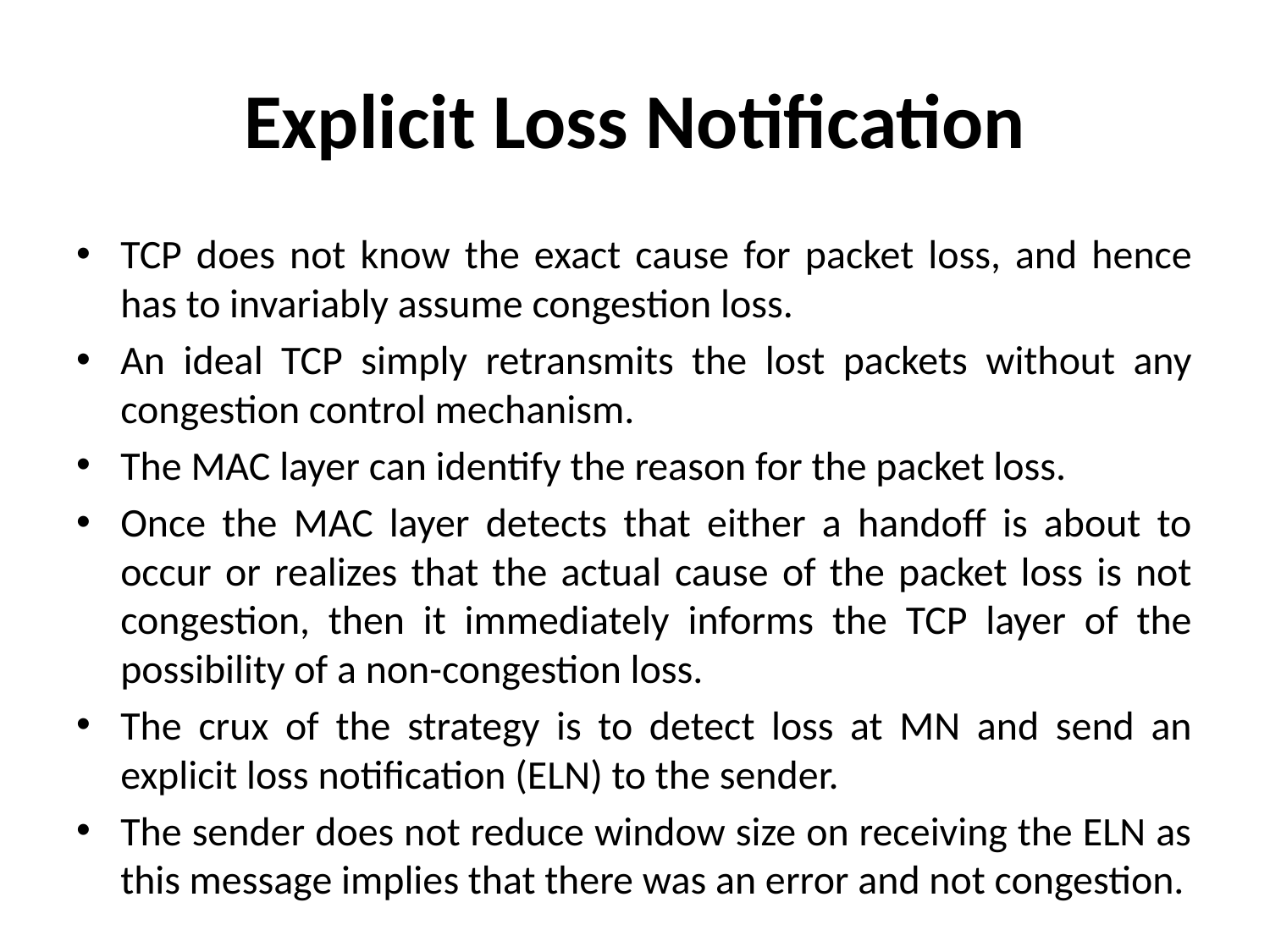

# Explicit Loss Notification
TCP does not know the exact cause for packet loss, and hence has to invariably assume congestion loss.
An ideal TCP simply retransmits the lost packets without any congestion control mechanism.
The MAC layer can identify the reason for the packet loss.
Once the MAC layer detects that either a handoff is about to occur or realizes that the actual cause of the packet loss is not congestion, then it immediately informs the TCP layer of the possibility of a non-congestion loss.
The crux of the strategy is to detect loss at MN and send an explicit loss notification (ELN) to the sender.
The sender does not reduce window size on receiving the ELN as this message implies that there was an error and not congestion.